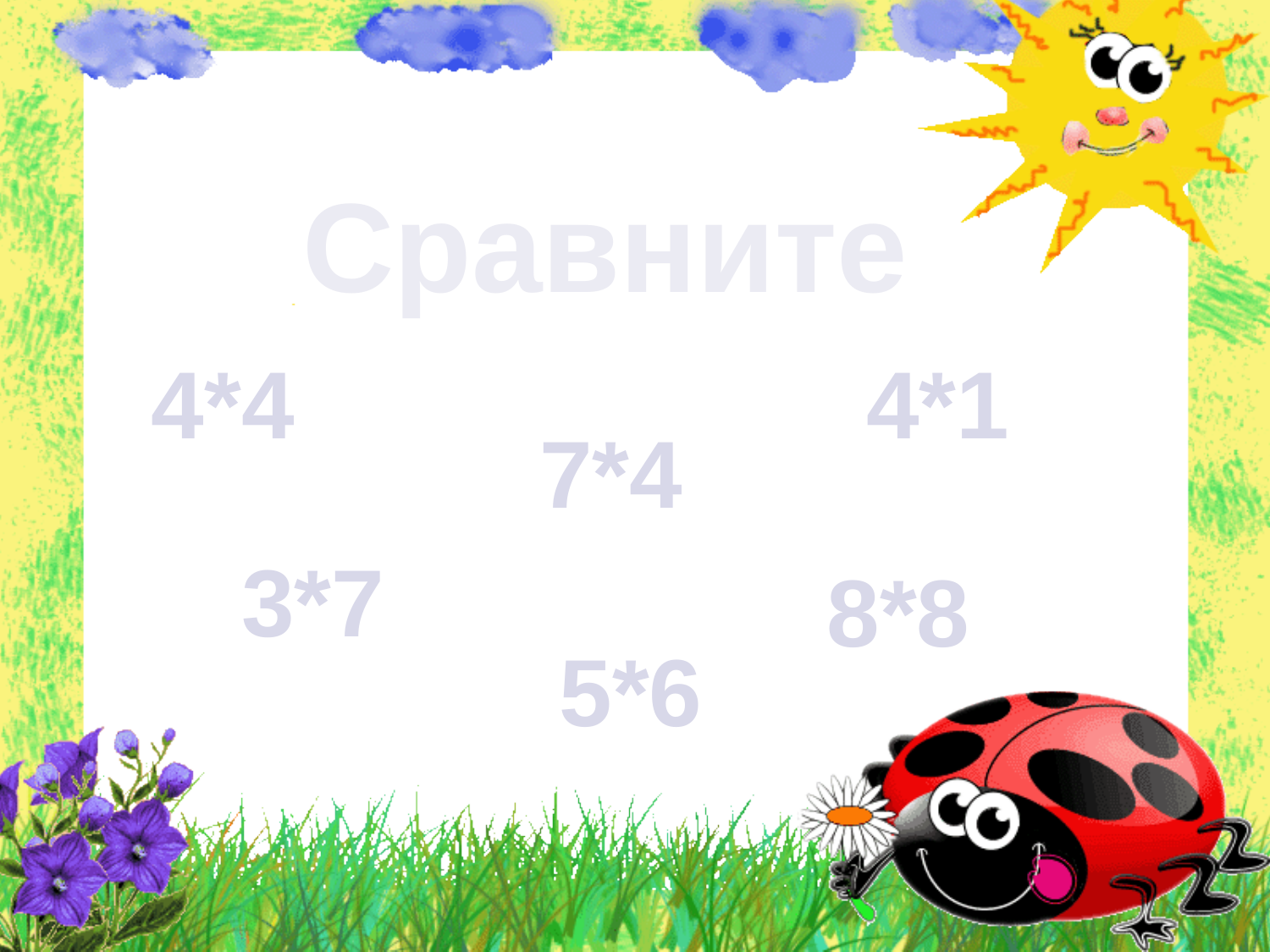

Сравните
4*4
4*1
7*4
3*7
8*8
5*6